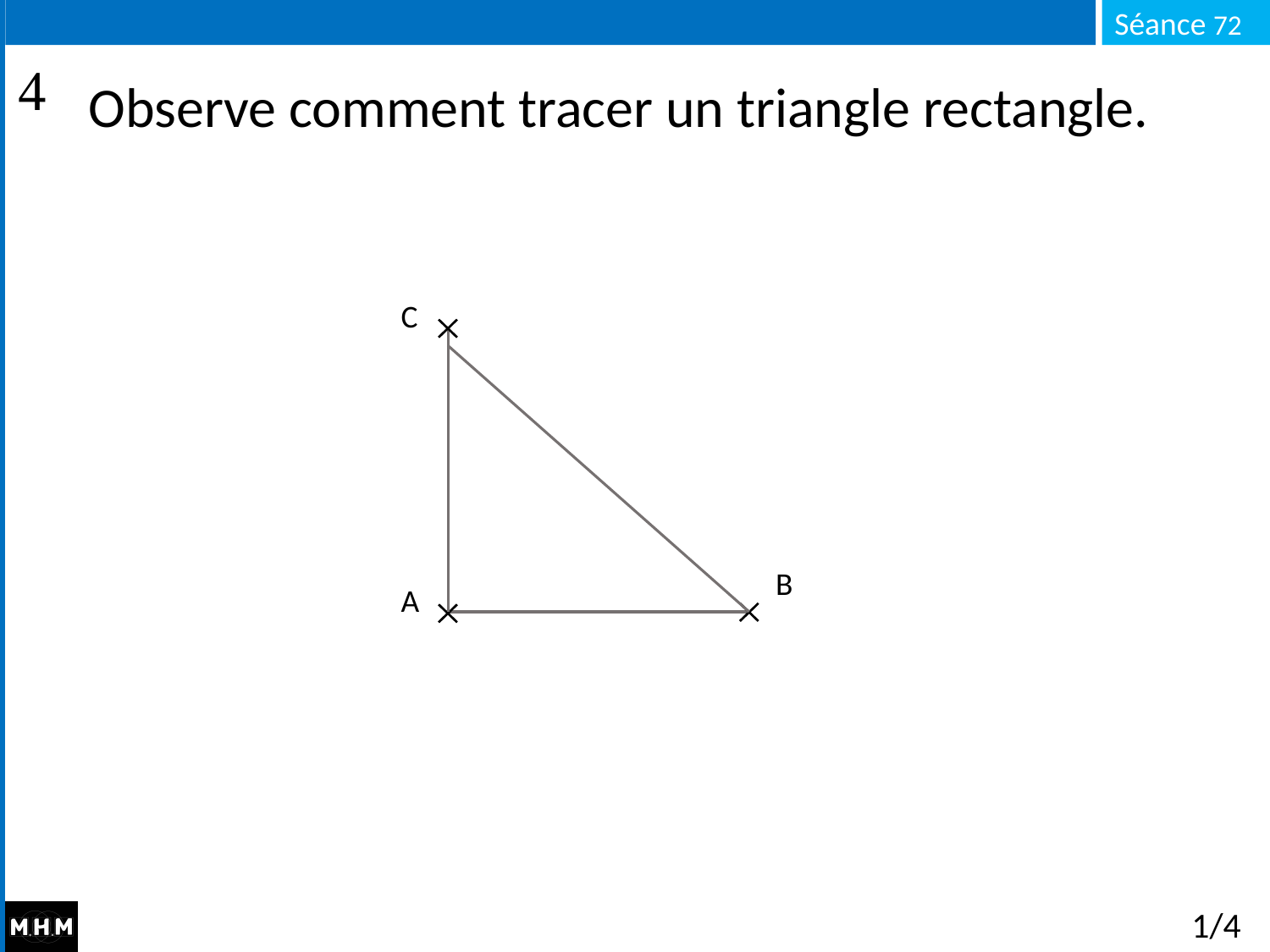

# Observe comment tracer un triangle rectangle.
C

B

A

1/4